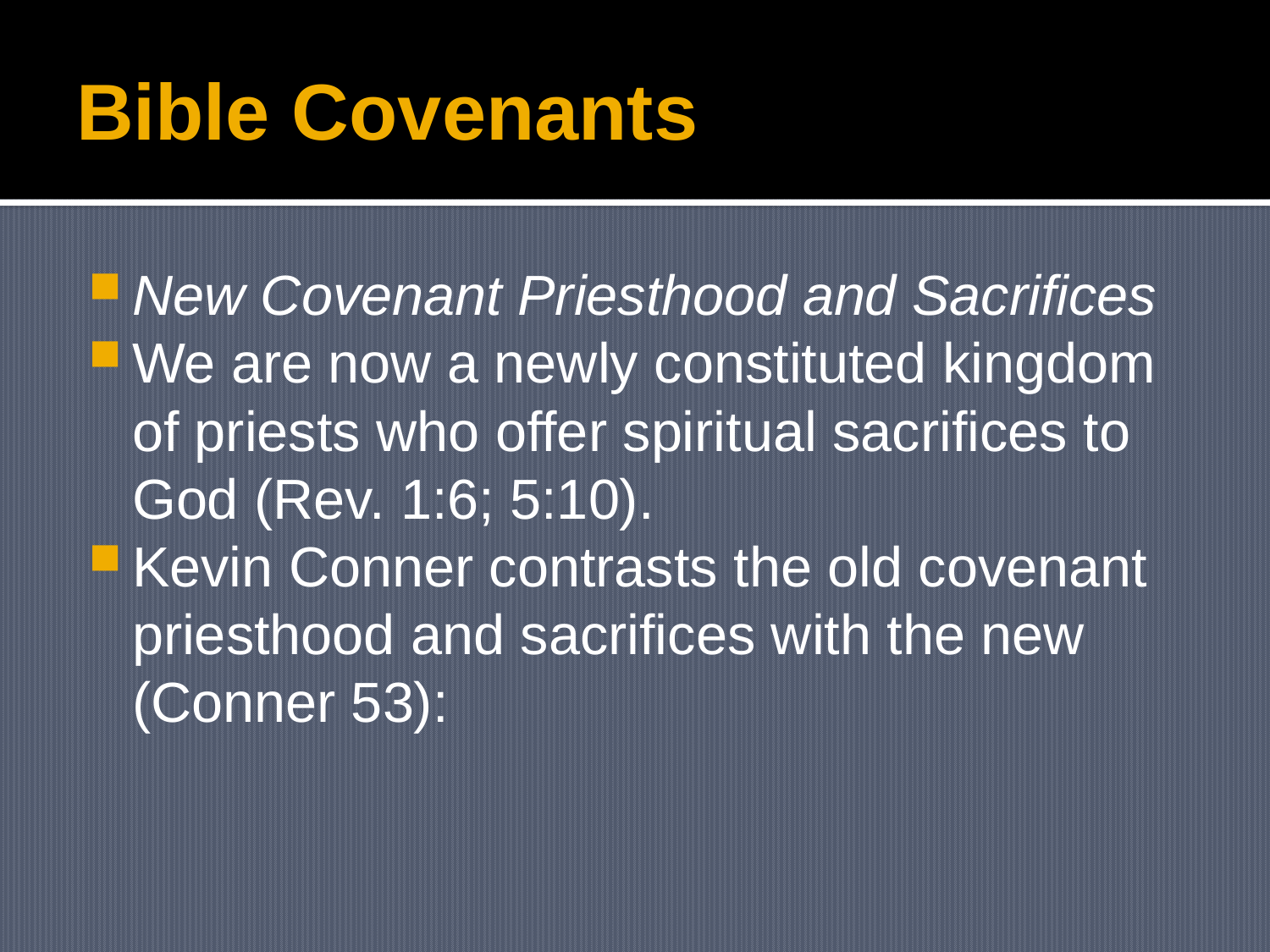

# Bible Covenants
New Covenant Priesthood and Sacrifices
We are now a newly constituted kingdom of priests who offer spiritual sacrifices to God (Rev. 1:6; 5:10).
Kevin Conner contrasts the old covenant priesthood and sacrifices with the new (Conner 53):